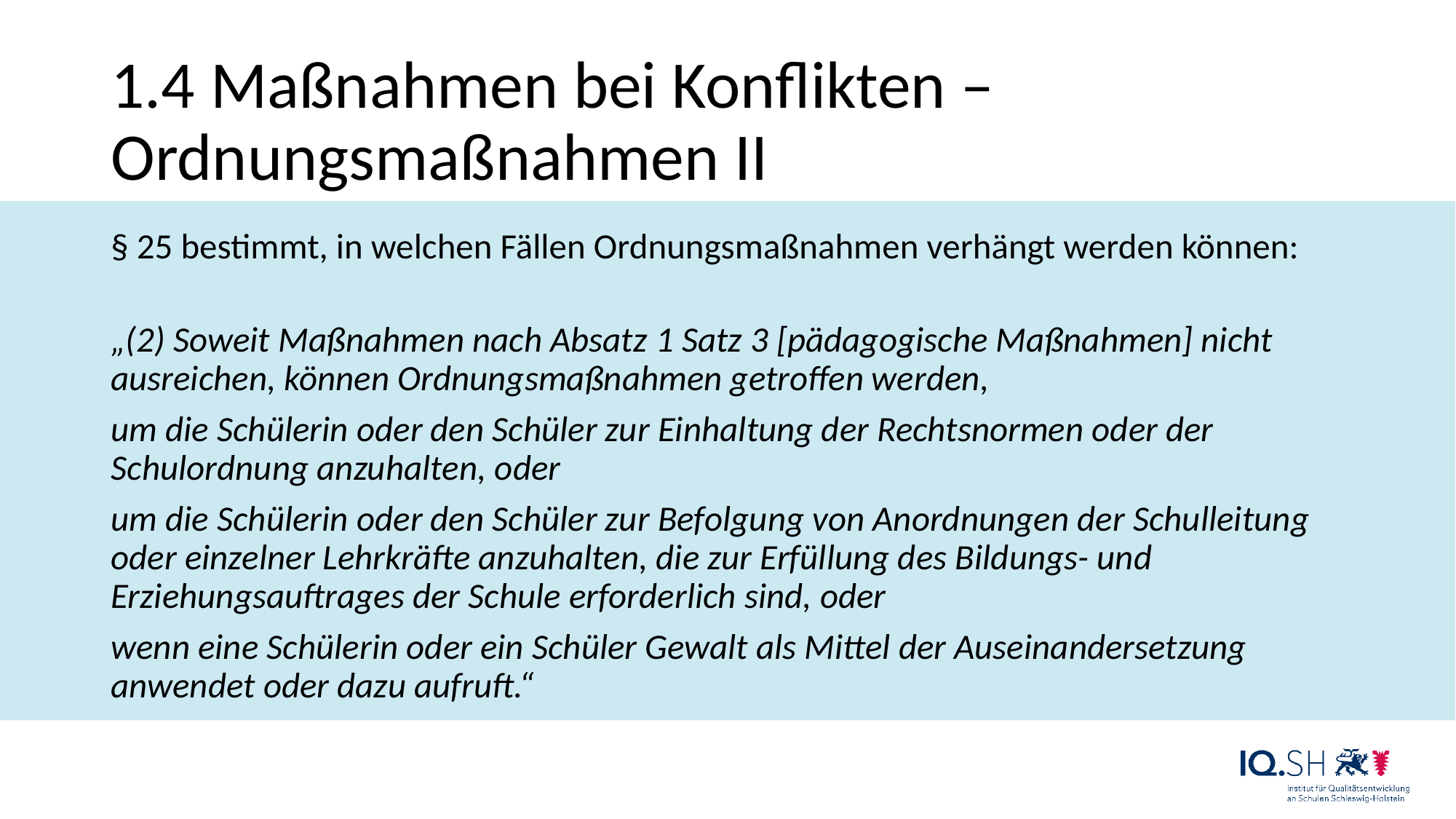

# 1.4 Maßnahmen bei Konflikten – Ordnungsmaßnahmen II
§ 25 bestimmt, in welchen Fällen Ordnungsmaßnahmen verhängt werden können:

„(2) Soweit Maßnahmen nach Absatz 1 Satz 3 [pädagogische Maßnahmen] nicht ausreichen, können Ordnungsmaßnahmen getroffen werden,
um die Schülerin oder den Schüler zur Einhaltung der Rechtsnormen oder der Schulordnung anzuhalten, oder
um die Schülerin oder den Schüler zur Befolgung von Anordnungen der Schulleitung oder einzelner Lehrkräfte anzuhalten, die zur Erfüllung des Bildungs- und Erziehungsauftrages der Schule erforderlich sind, oder
wenn eine Schülerin oder ein Schüler Gewalt als Mittel der Auseinandersetzung anwendet oder dazu aufruft.“